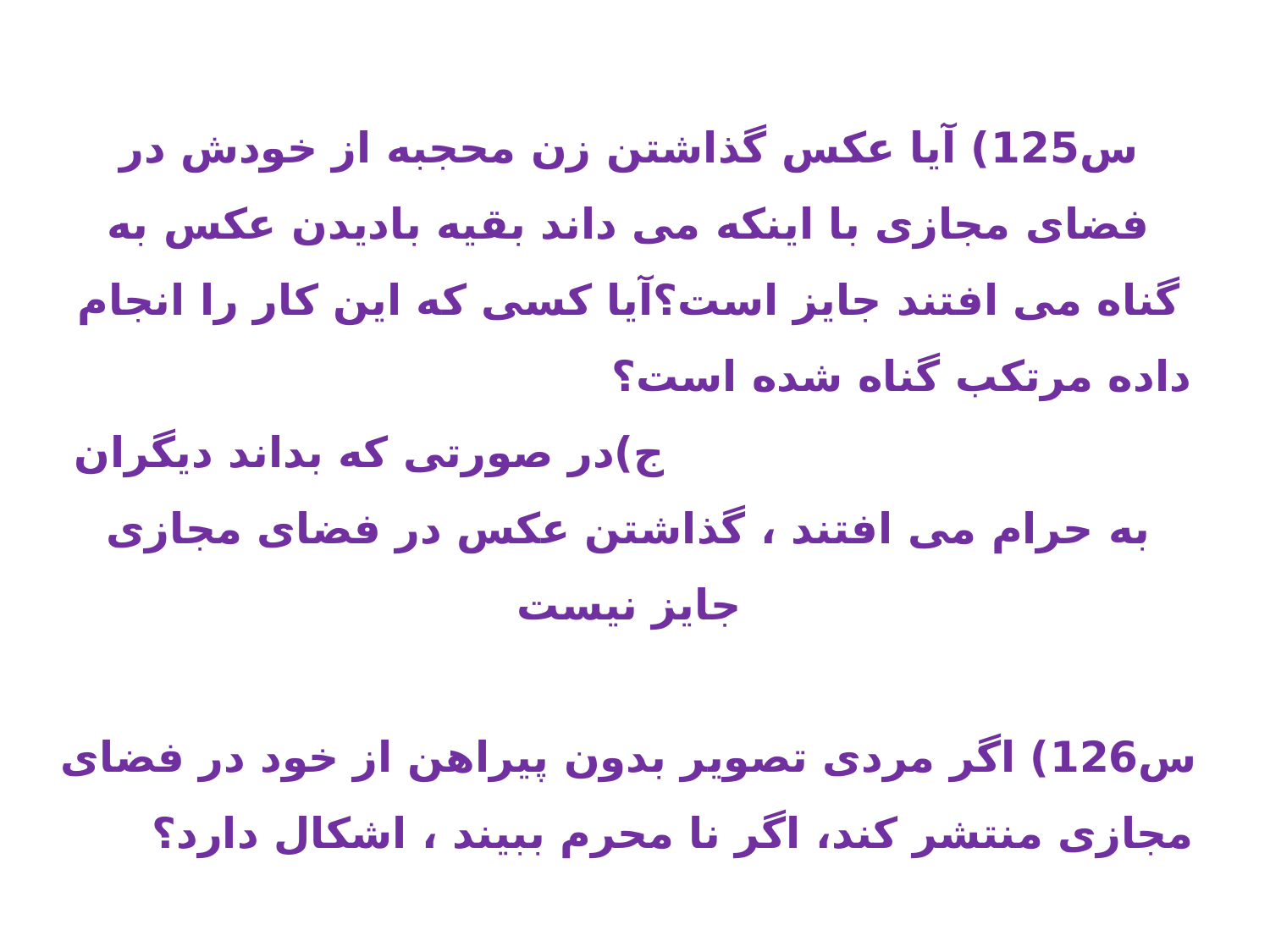

س125) آیا عکس گذاشتن زن محجبه از خودش در فضای مجازی با اینکه می داند بقیه بادیدن عکس به گناه می افتند جایز است؟آیا کسی که این کار را انجام داده مرتکب گناه شده است؟                                                                         ج)در صورتی که بداند دیگران به حرام می افتند ، گذاشتن عکس در فضای مجازی جایز نیست

س126) اگر مردی تصویر بدون پیراهن از خود در فضای مجازی منتشر کند، اگر نا محرم ببیند ، اشکال دارد؟
   ج)قراردادن عکس های مذکور در فضای مجازی اگر مستلزم مفسده یا خوف وقوع در گناه باشد جایز نیست.